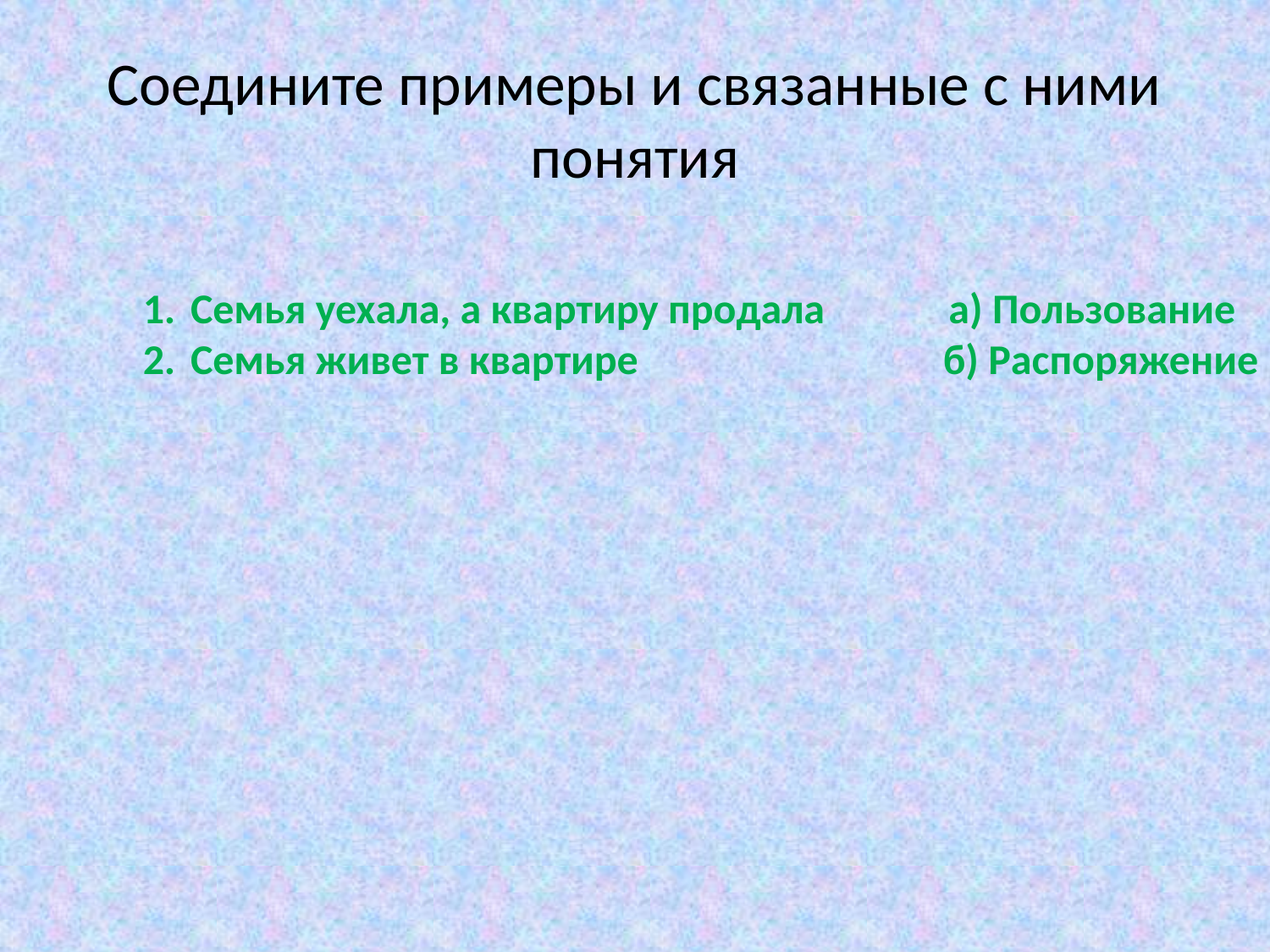

# Соедините примеры и связанные с ними понятия
Семья уехала, а квартиру продала             а) Пользование
Семья живет в квартире                                б) Распоряжение